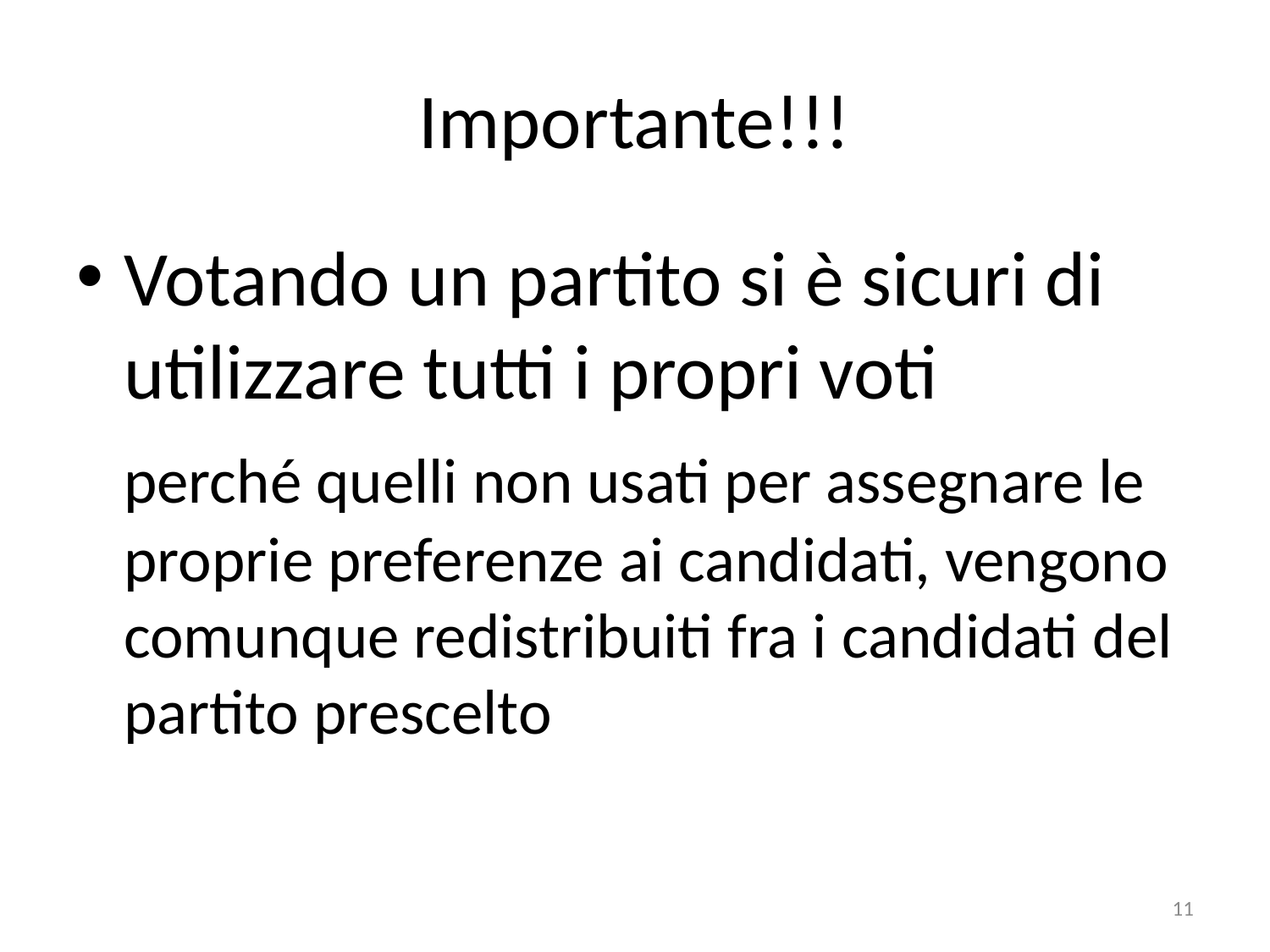

# Importante!!!
Votando un partito si è sicuri di utilizzare tutti i propri voti
	perché quelli non usati per assegnare le proprie preferenze ai candidati, vengono comunque redistribuiti fra i candidati del partito prescelto

11